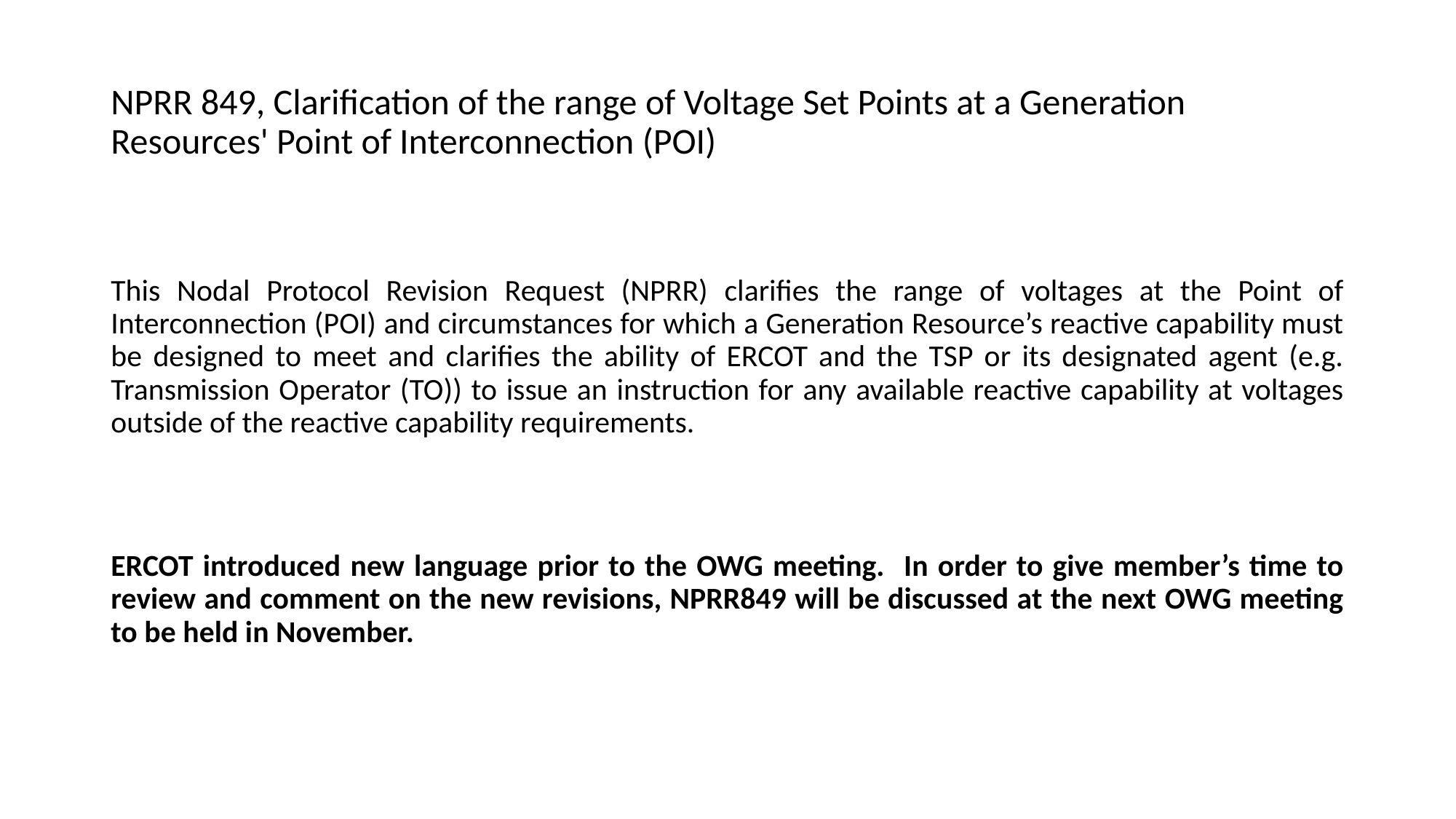

# NPRR 849, Clarification of the range of Voltage Set Points at a Generation Resources' Point of Interconnection (POI)

This Nodal Protocol Revision Request (NPRR) clarifies the range of voltages at the Point of Interconnection (POI) and circumstances for which a Generation Resource’s reactive capability must be designed to meet and clarifies the ability of ERCOT and the TSP or its designated agent (e.g. Transmission Operator (TO)) to issue an instruction for any available reactive capability at voltages outside of the reactive capability requirements.

ERCOT introduced new language prior to the OWG meeting.  In order to give member’s time to review and comment on the new revisions, NPRR849 will be discussed at the next OWG meeting to be held in November.